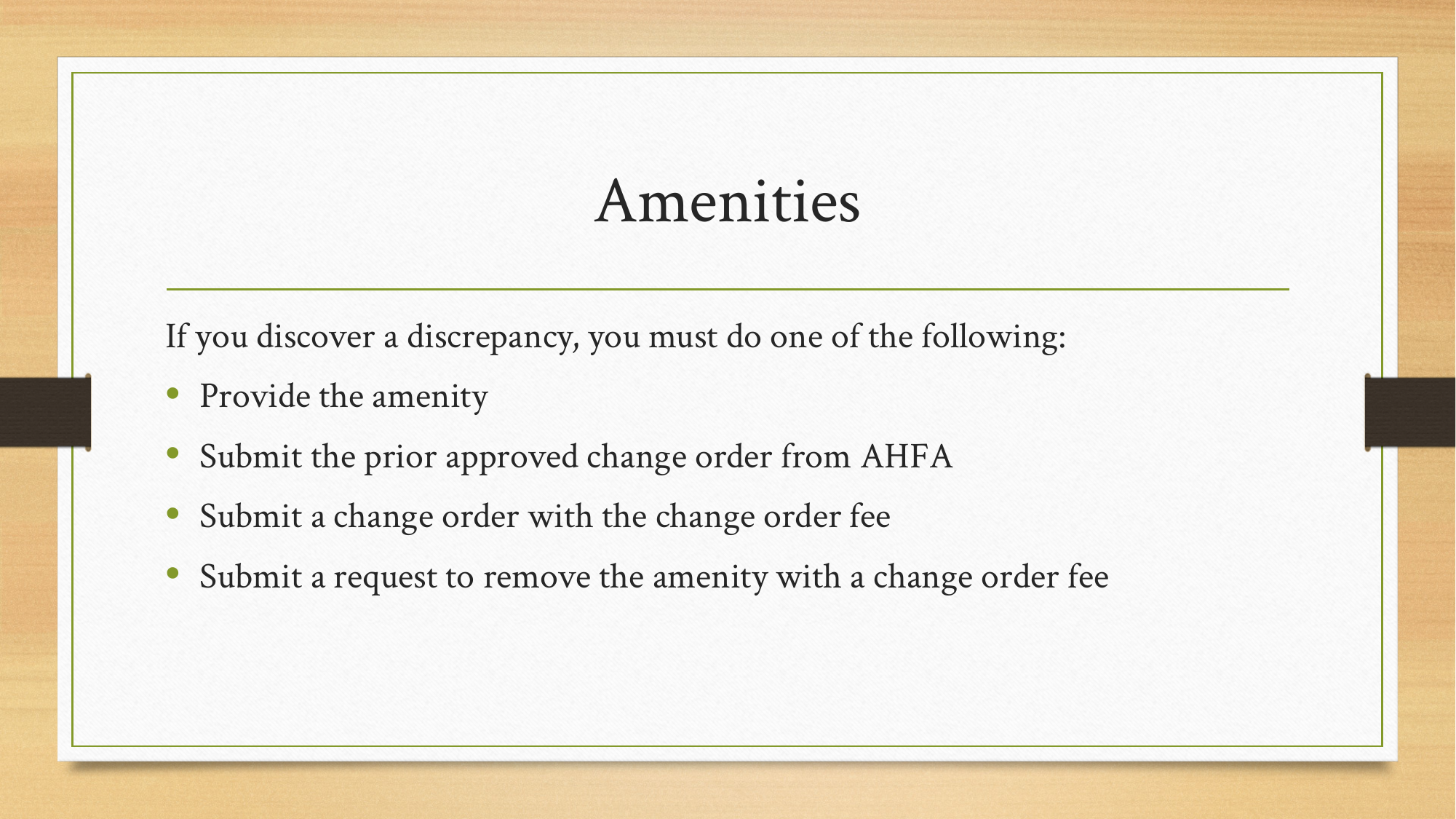

# Amenities
If you discover a discrepancy, you must do one of the following:
Provide the amenity
Submit the prior approved change order from AHFA
Submit a change order with the change order fee
Submit a request to remove the amenity with a change order fee